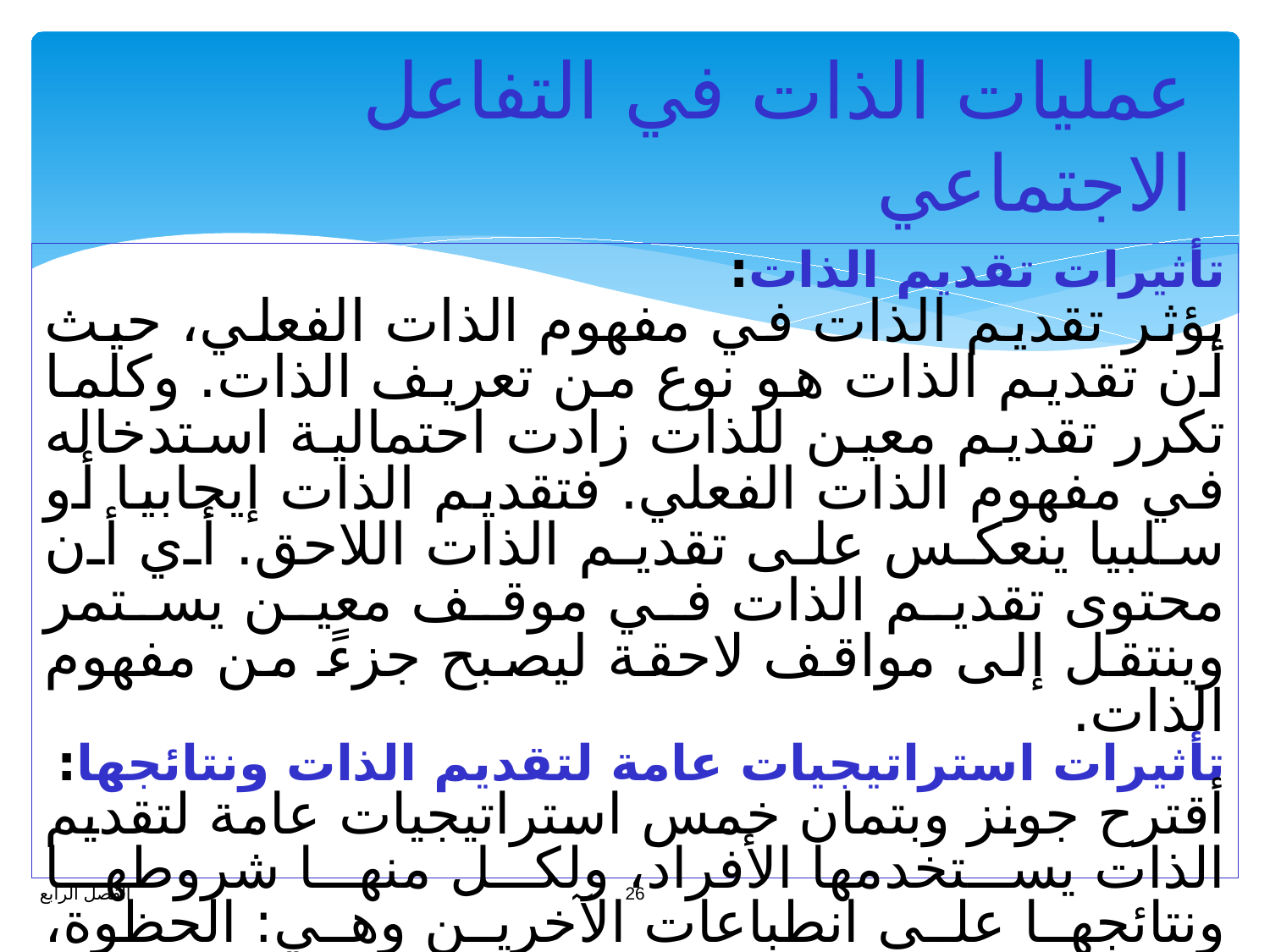

# عمليات الذات في التفاعل الاجتماعي
تأثيرات تقديم الذات:
يؤثر تقديم الذات في مفهوم الذات الفعلي، حيث أن تقديم الذات هو نوع من تعريف الذات. وكلما تكرر تقديم معين للذات زادت احتمالية استدخاله في مفهوم الذات الفعلي. فتقديم الذات إيجابيا أو سلبيا ينعكس على تقديم الذات اللاحق. أي أن محتوى تقديم الذات في موقف معين يستمر وينتقل إلى مواقف لاحقة ليصبح جزءً من مفهوم الذات.
تأثيرات استراتيجيات عامة لتقديم الذات ونتائجها:
أقترح جونز وبتمان خمس استراتيجيات عامة لتقديم الذات يستخدمها الأفراد، ولكل منها شروطها ونتائجها على انطباعات الآخرين وهي: الحظوة، ترقية الذات، التهجم، المثالية، التوسل (انظر/ي ص191).
26
الفصل الرابع